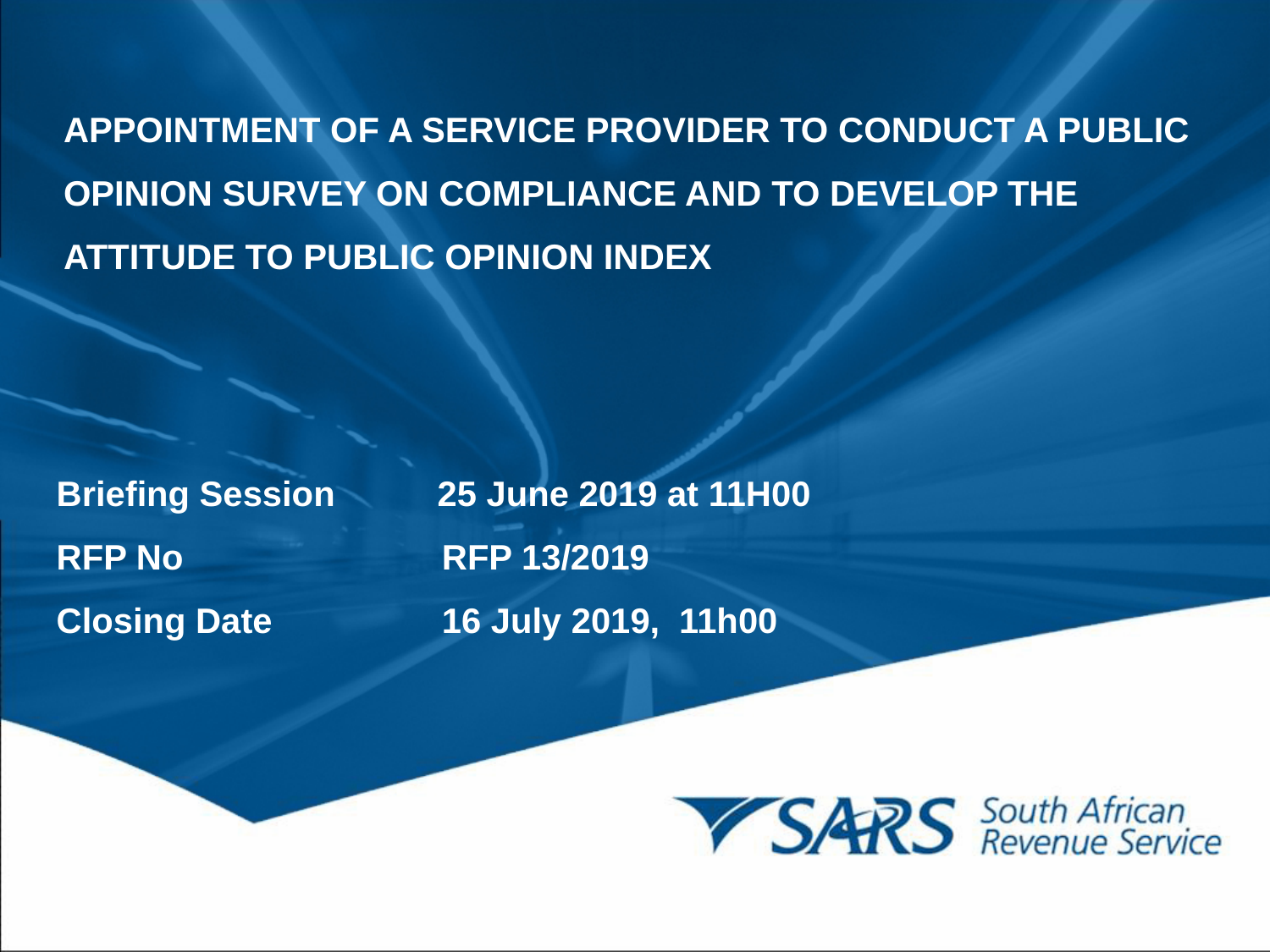

APPOINTMENT OF A SERVICE PROVIDER TO CONDUCT A PUBLIC OPINION SURVEY ON COMPLIANCE AND TO DEVELOP THE ATTITUDE TO PUBLIC OPINION INDEX
Briefing Session	25 June 2019 at 11H00
RFP No 	RFP 13/2019
Closing Date      	16 July 2019,  11h00